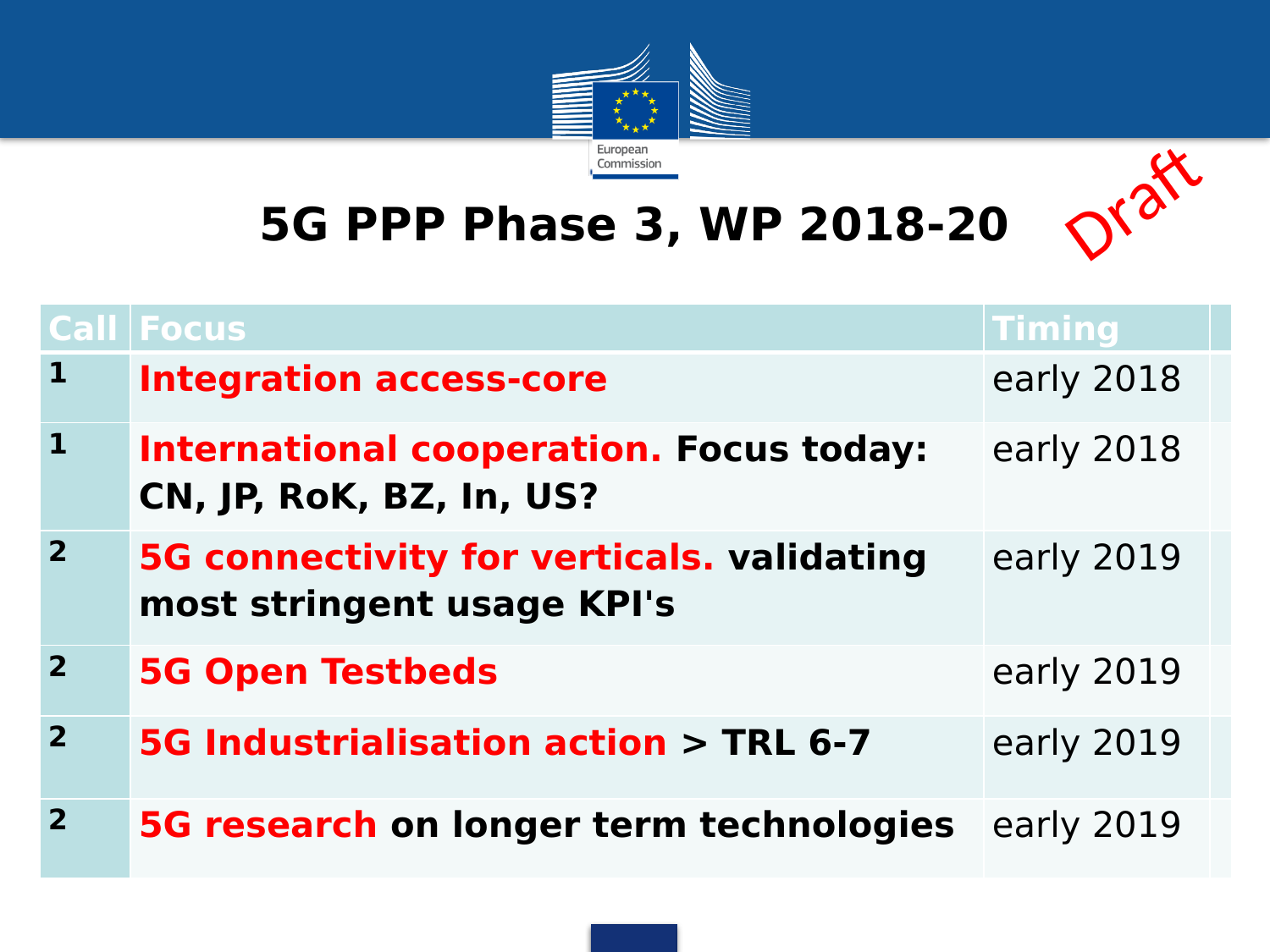

Draft
5G PPP Phase 3, WP 2018-20

| Call | Focus | Timing |  |
| --- | --- | --- | --- |
| 1 | Integration access-core | early 2018 |  |
| 1 | International cooperation. Focus today: CN, JP, RoK, BZ, In, US? | early 2018 |  |
| 2 | 5G connectivity for verticals. validating most stringent usage KPI's | early 2019 |  |
| 2 | 5G Open Testbeds | early 2019 |  |
| 2 | 5G Industrialisation action > TRL 6-7 | early 2019 |  |
| 2 | 5G research on longer term technologies | early 2019 |  |